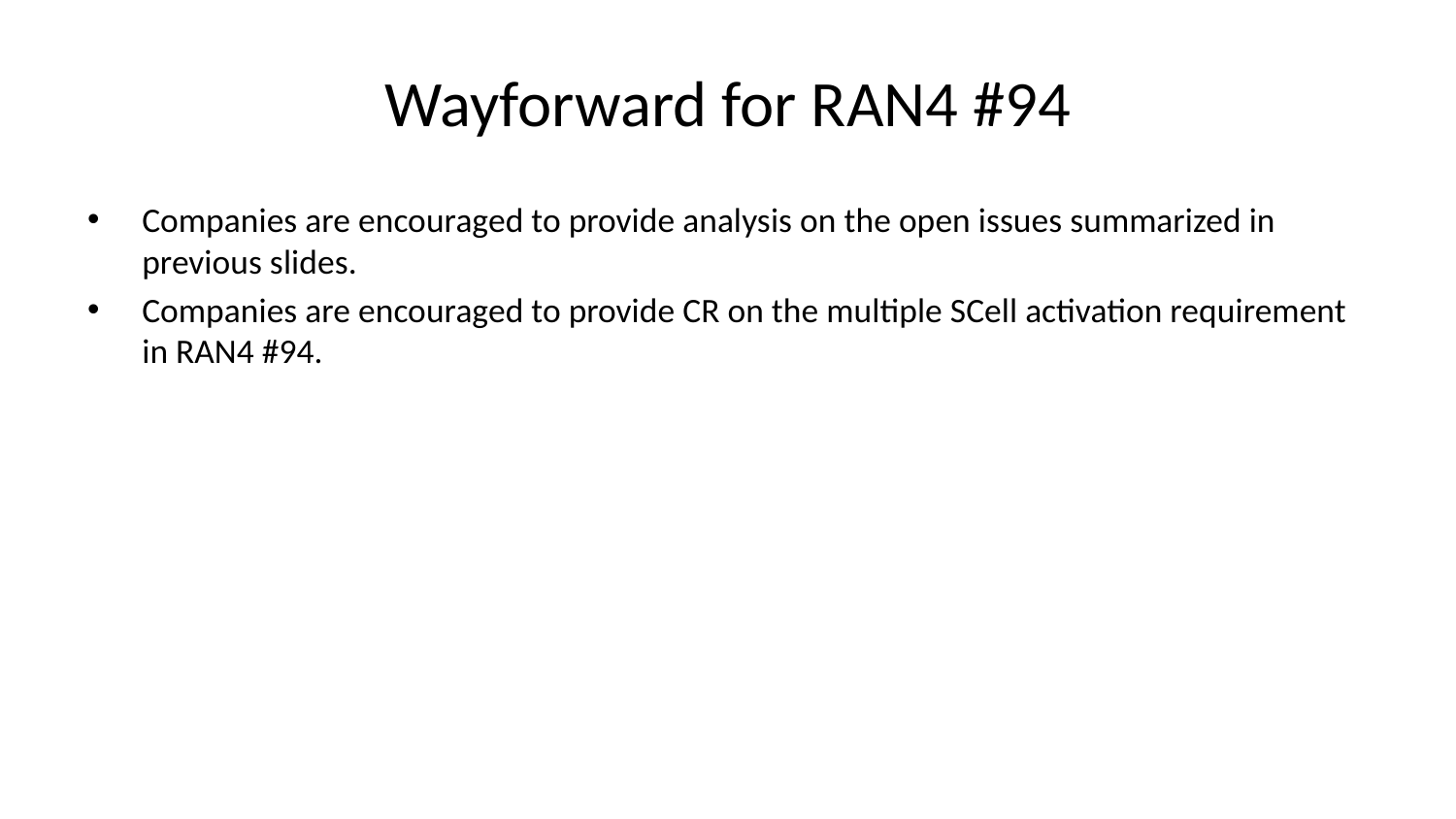

# Wayforward for RAN4 #94
Companies are encouraged to provide analysis on the open issues summarized in previous slides.
Companies are encouraged to provide CR on the multiple SCell activation requirement in RAN4 #94.